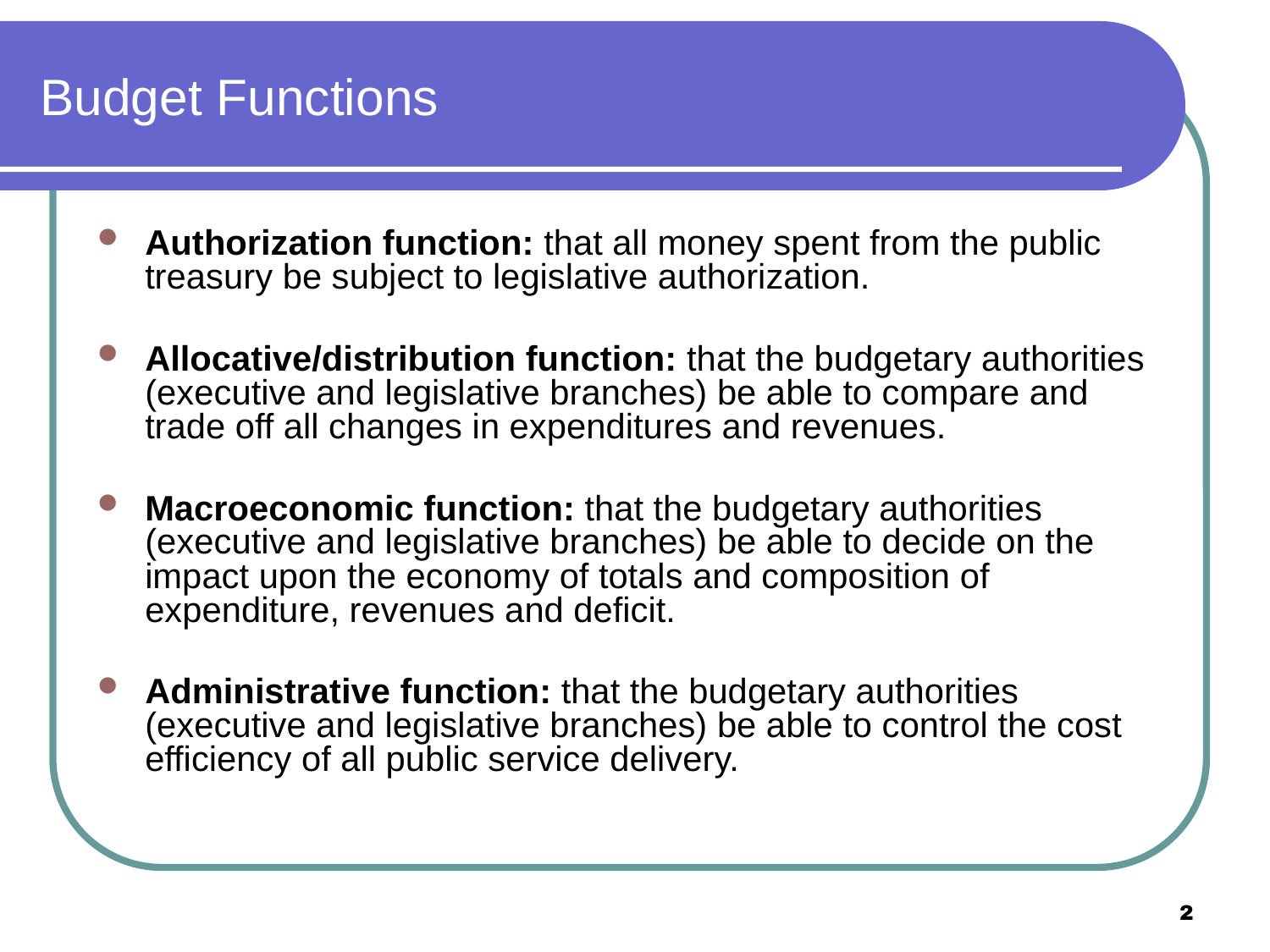

# Budget Functions
Authorization function: that all money spent from the public treasury be subject to legislative authorization.

Allocative/distribution function: that the budgetary authorities (executive and legislative branches) be able to compare and trade off all changes in expenditures and revenues.

Macroeconomic function: that the budgetary authorities (executive and legislative branches) be able to decide on the impact upon the economy of totals and composition of expenditure, revenues and deficit.

Administrative function: that the budgetary authorities (executive and legislative branches) be able to control the cost efficiency of all public service delivery.
2